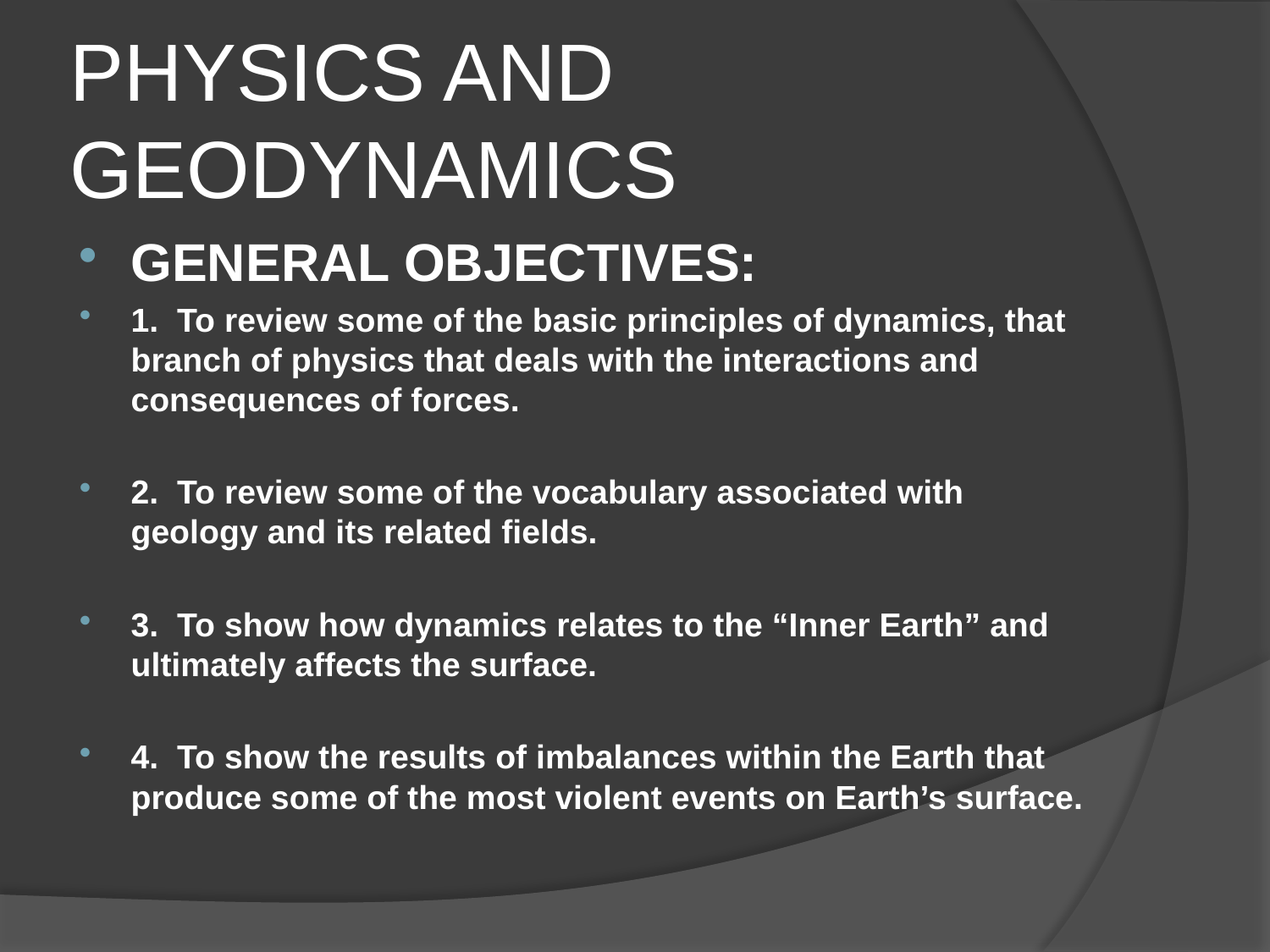

# PHYSICS AND GEODYNAMICS
GENERAL OBJECTIVES:
1.  To review some of the basic principles of dynamics, that branch of physics that deals with the interactions and consequences of forces.

2.  To review some of the vocabulary associated with geology and its related fields.

3.  To show how dynamics relates to the “Inner Earth” and ultimately affects the surface.

4.  To show the results of imbalances within the Earth that produce some of the most violent events on Earth’s surface.